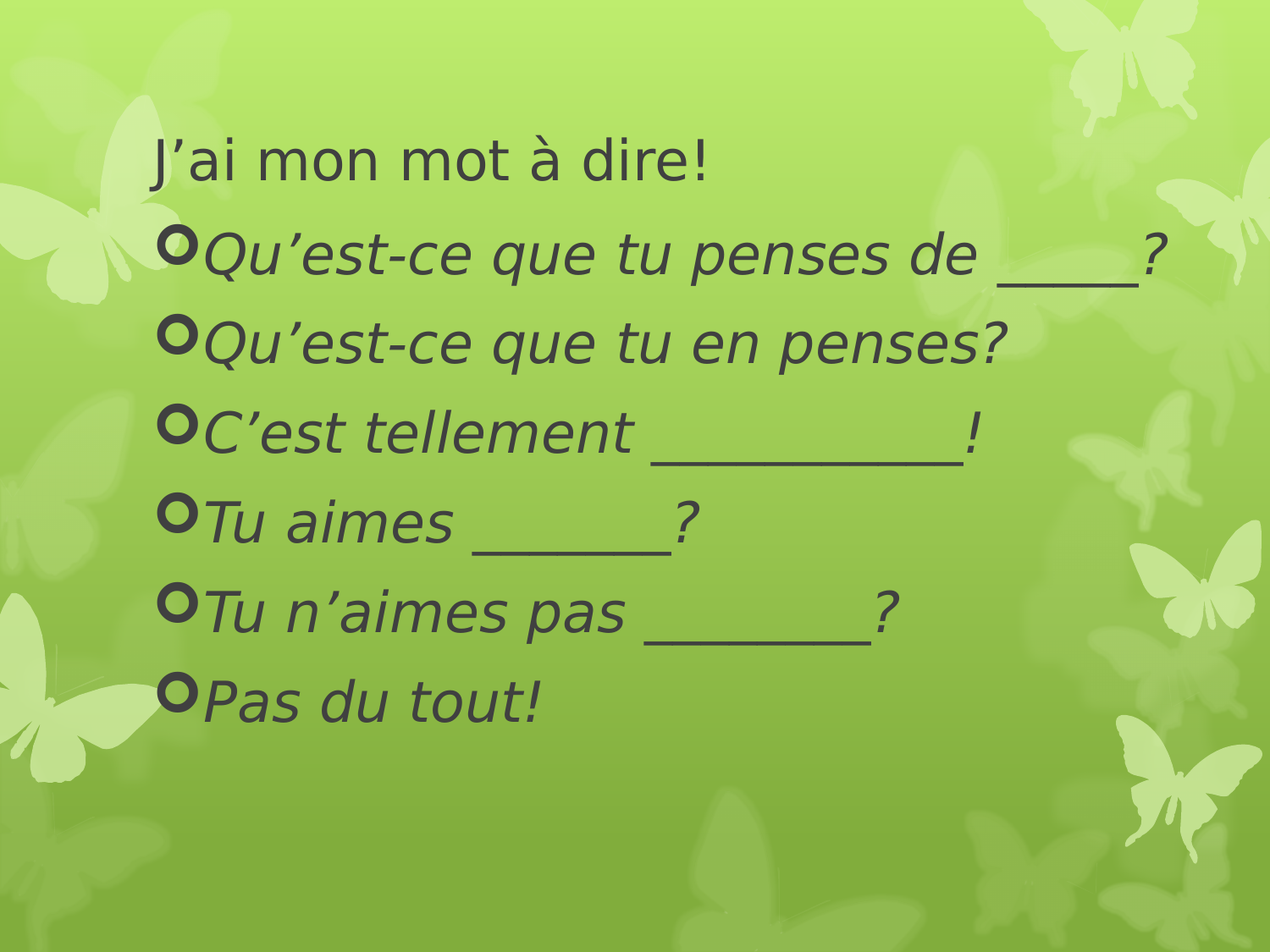

# J’ai mon mot à dire!
Qu’est-ce que tu penses de _____?
Qu’est-ce que tu en penses?
C’est tellement ___________!
Tu aimes _______?
Tu n’aimes pas ________?
Pas du tout!